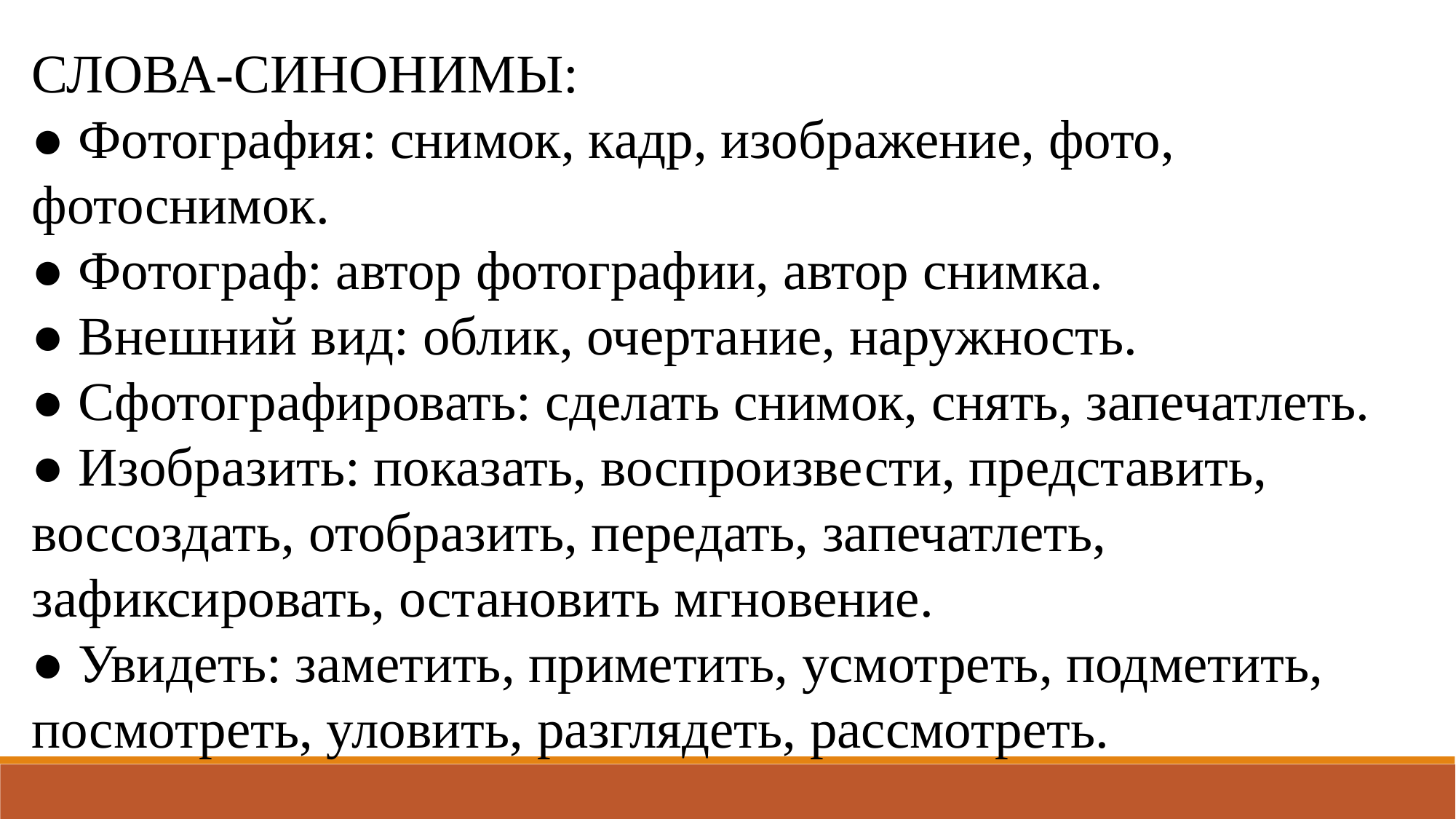

СЛОВА-СИНОНИМЫ: 
● Фотография: снимок, кадр, изображение, фото, фотоснимок. 
● Фотограф: автор фотографии, автор снимка. 
● Внешний вид: облик, очертание, наружность. 
● Сфотографировать: сделать снимок, снять, запечатлеть. 
● Изобразить: показать, воспроизвести, представить, воссоздать, отобразить, передать, запечатлеть, зафиксировать, остановить мгновение. 
● Увидеть: заметить, приметить, усмотреть, подметить, посмотреть, уловить, разглядеть, рассмотреть.